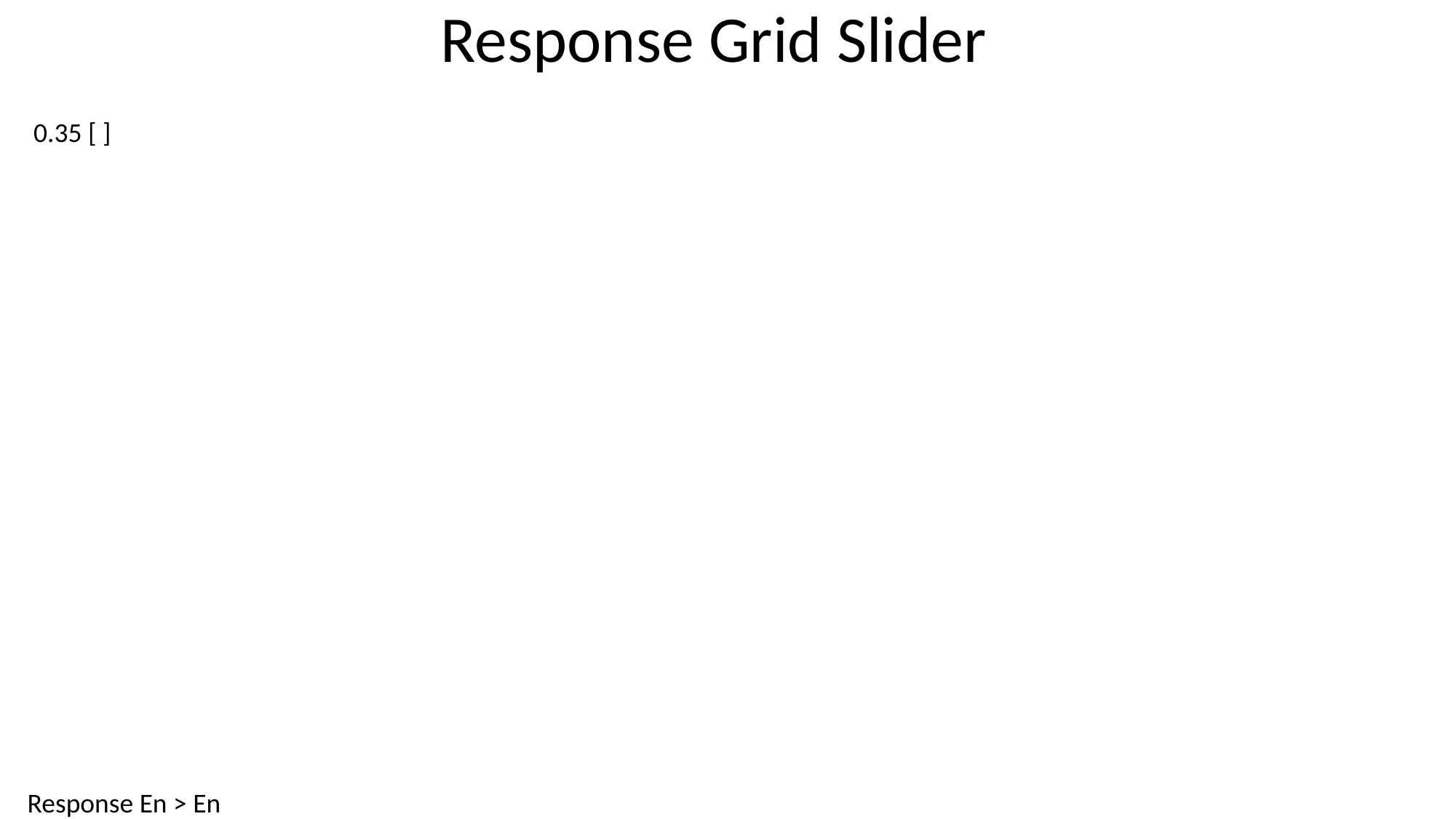

# Response Grid Slider
0.35
[ ]
Response En > En